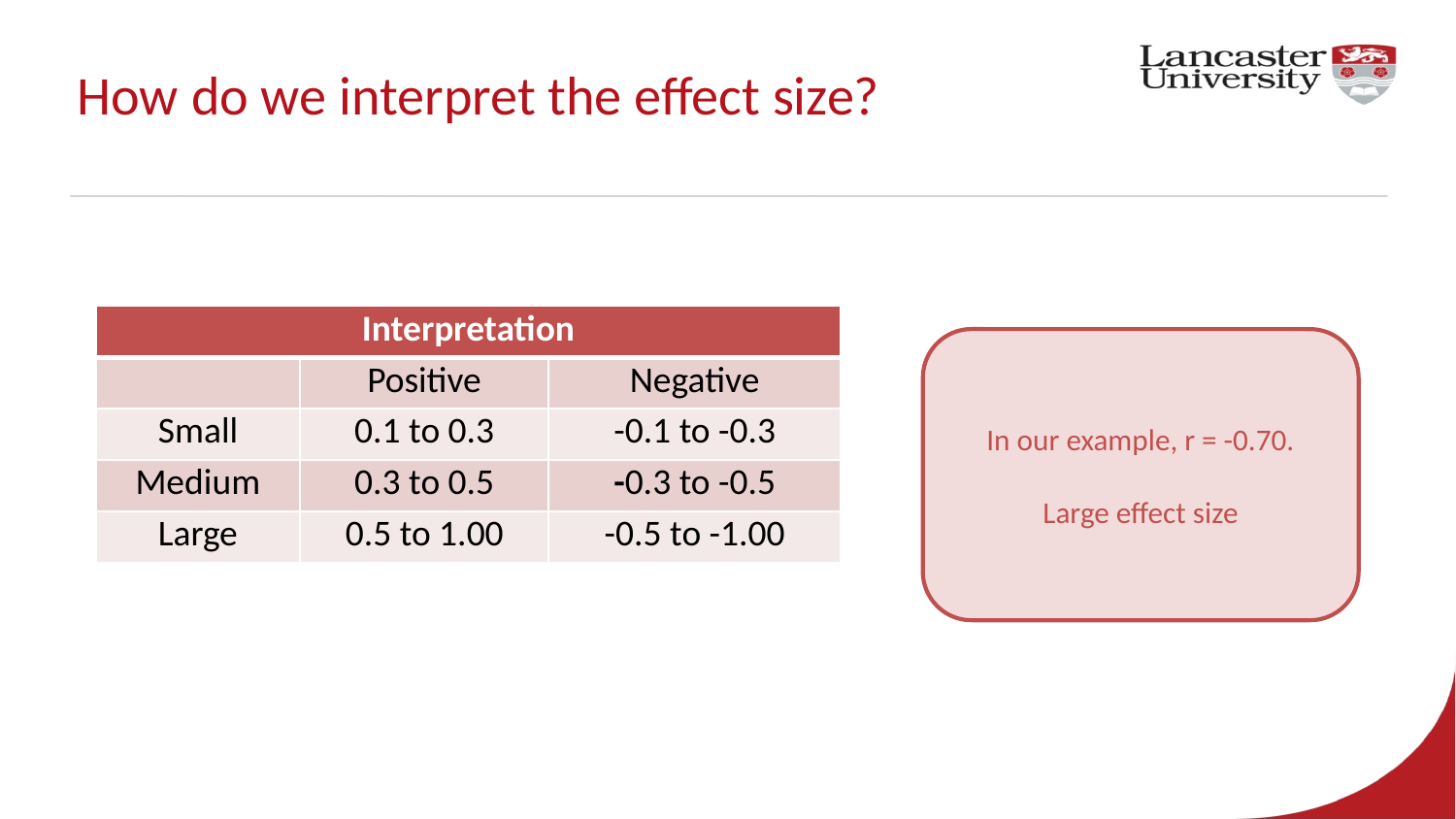

# How do we interpret the effect size?
| Interpretation |  |  |
| --- | --- | --- |
|  | Positive | Negative |
| Small | 0.1 to 0.3 | -0.1 to -0.3 |
| Medium | 0.3 to 0.5 | -0.3 to -0.5 |
| Large | 0.5 to 1.00 | -0.5 to -1.00 |
In our example, r = -0.70.

Large effect size